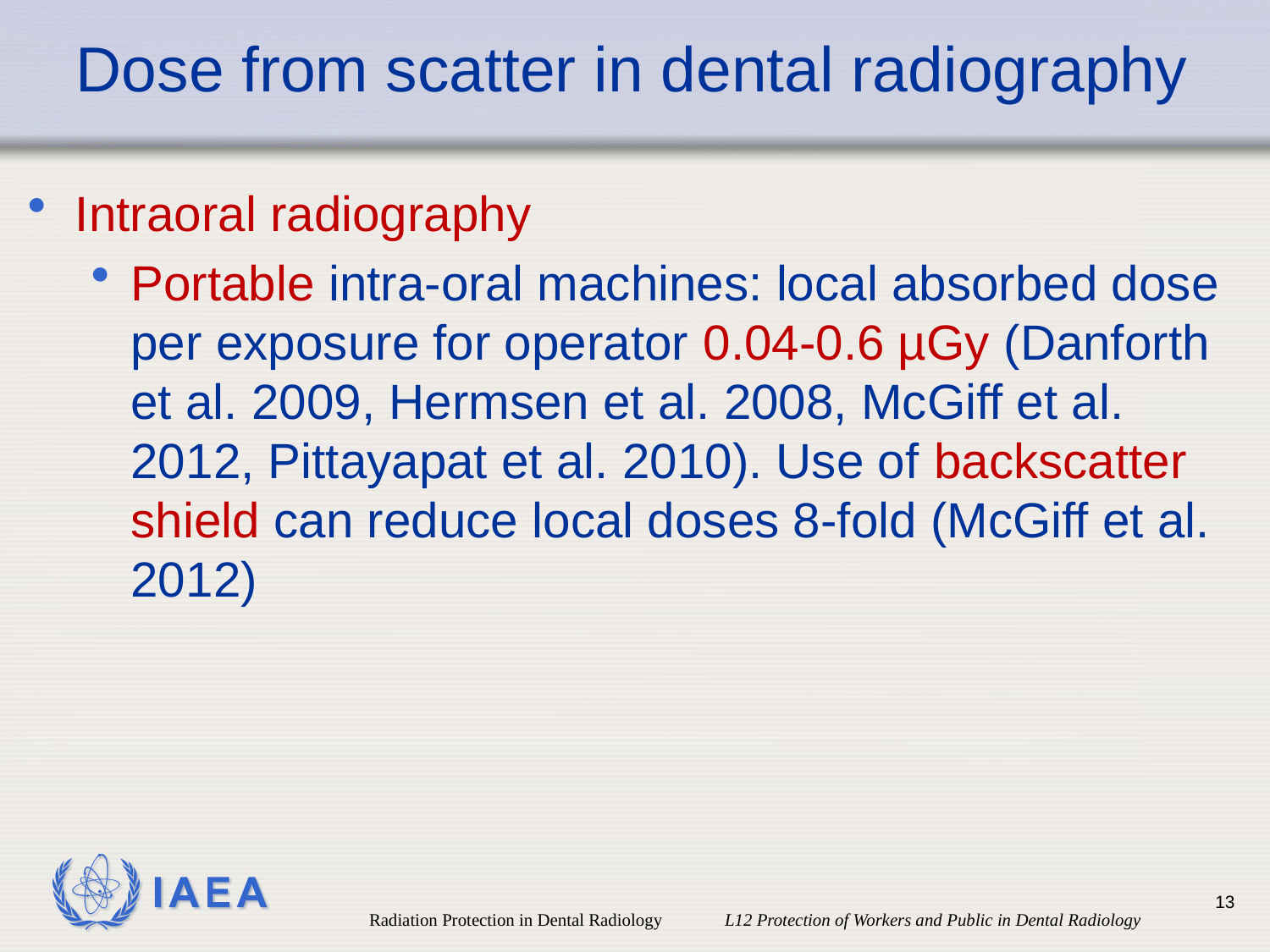

# Dose from scatter in dental radiography
Intraoral radiography
Portable intra-oral machines: local absorbed dose per exposure for operator 0.04-0.6 µGy (Danforth et al. 2009, Hermsen et al. 2008, McGiff et al. 2012, Pittayapat et al. 2010). Use of backscatter shield can reduce local doses 8-fold (McGiff et al. 2012)
13
Radiation Protection in Dental Radiology              L12 Protection of Workers and Public in Dental Radiology